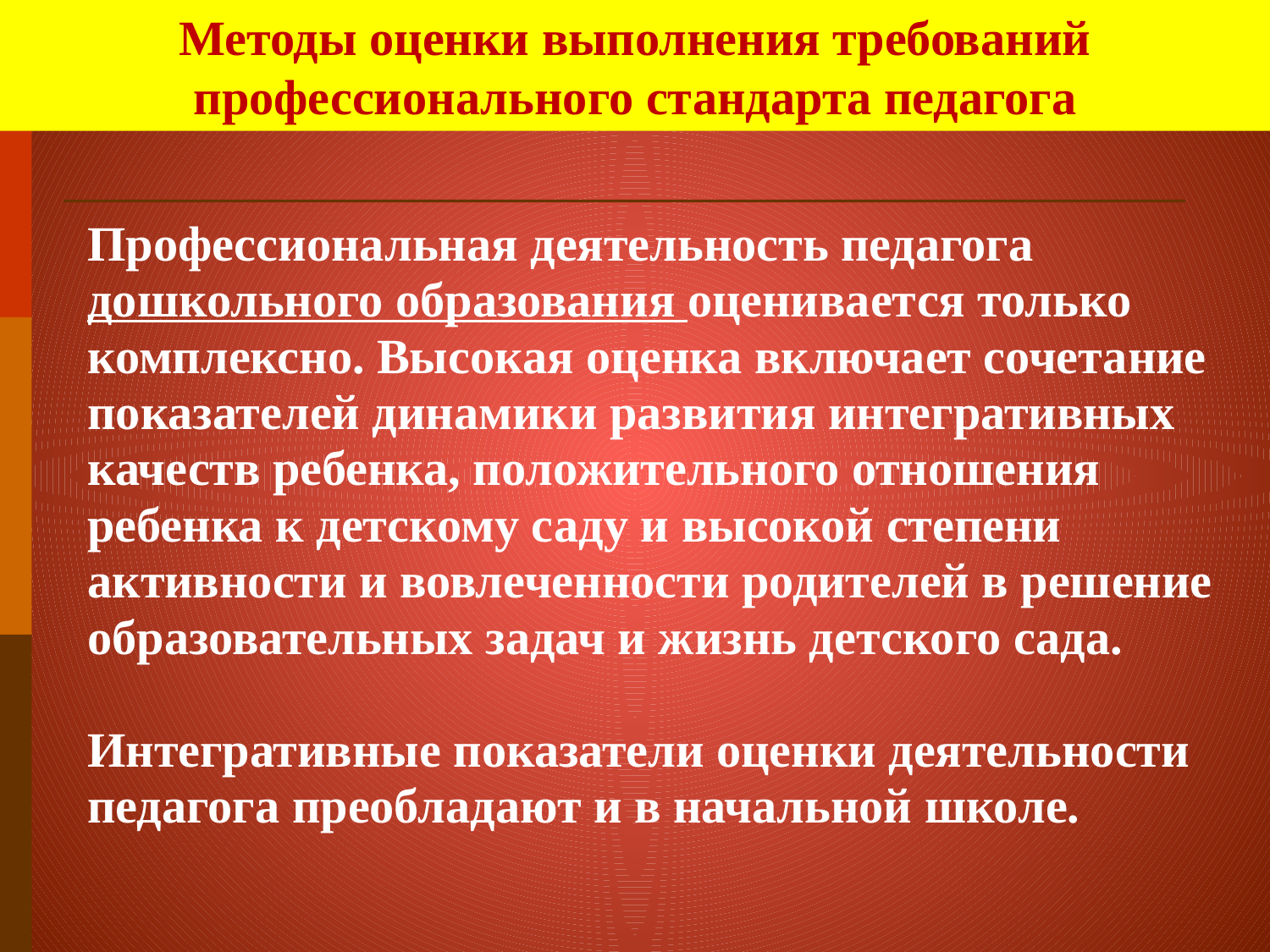

Методы оценки выполнения требований профессионального стандарта педагога
Профессиональная деятельность педагога дошкольного образования оценивается только комплексно. Высокая оценка включает сочетание показателей динамики развития интегративных качеств ребенка, положительного отношения ребенка к детскому саду и высокой степени активности и вовлеченности родителей в решение образовательных задач и жизнь детского сада.

Интегративные показатели оценки деятельности педагога преобладают и в начальной школе.